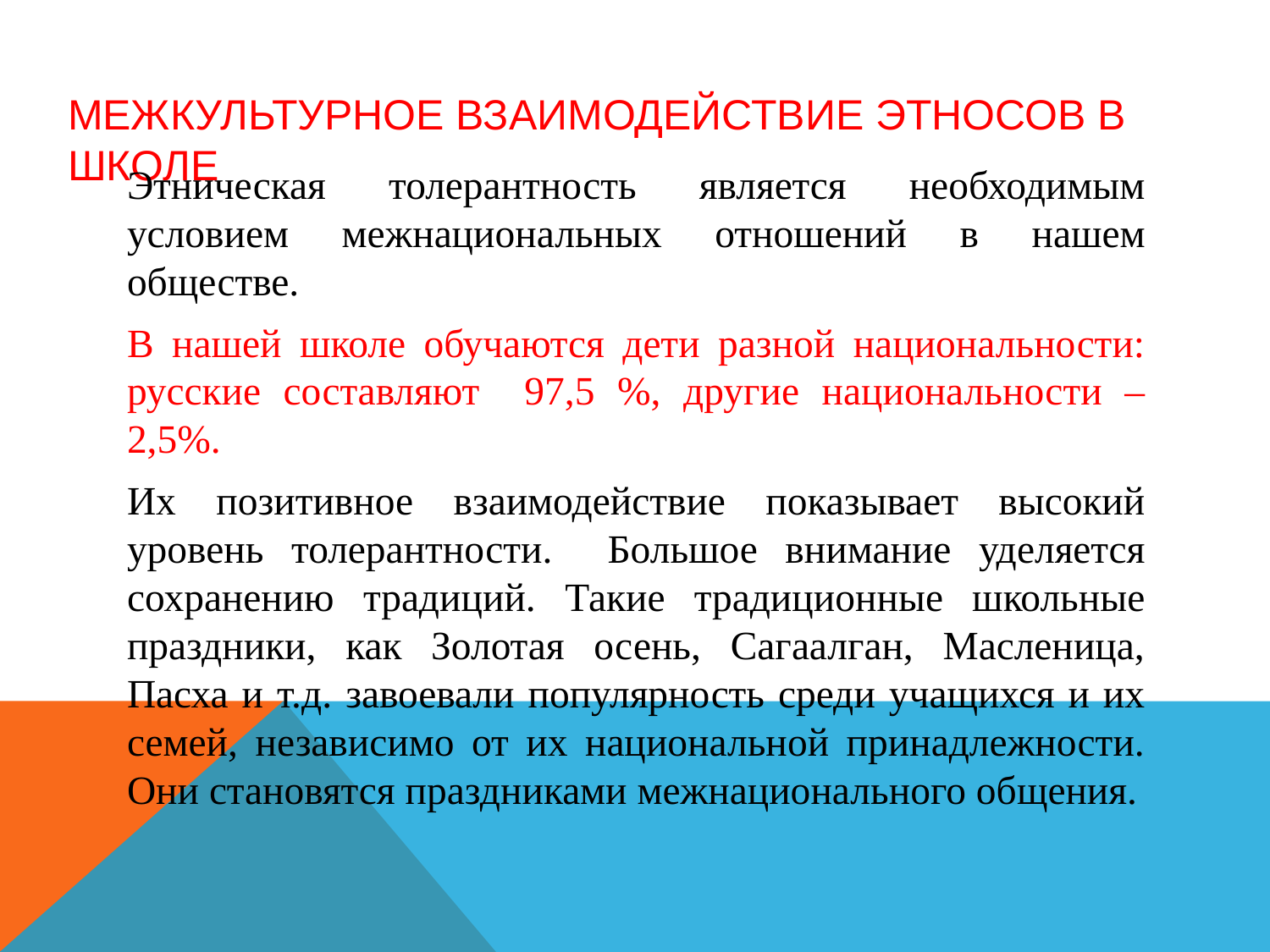

# Межкультурное взаимодействие этносов в школе
Этническая толерантность является необходимым условием межнациональных отношений в нашем обществе.
В нашей школе обучаются дети разной национальности: русские составляют  97,5 %, другие национальности – 2,5%.
Их позитивное взаимодействие показывает высокий уровень толерантности.  Большое внимание уделяется сохранению традиций. Такие традиционные школьные праздники, как Золотая осень, Сагаалган, Масленица, Пасха и т.д. завоевали популярность среди учащихся и их семей, независимо от их национальной принадлежности. Они становятся праздниками межнационального общения.